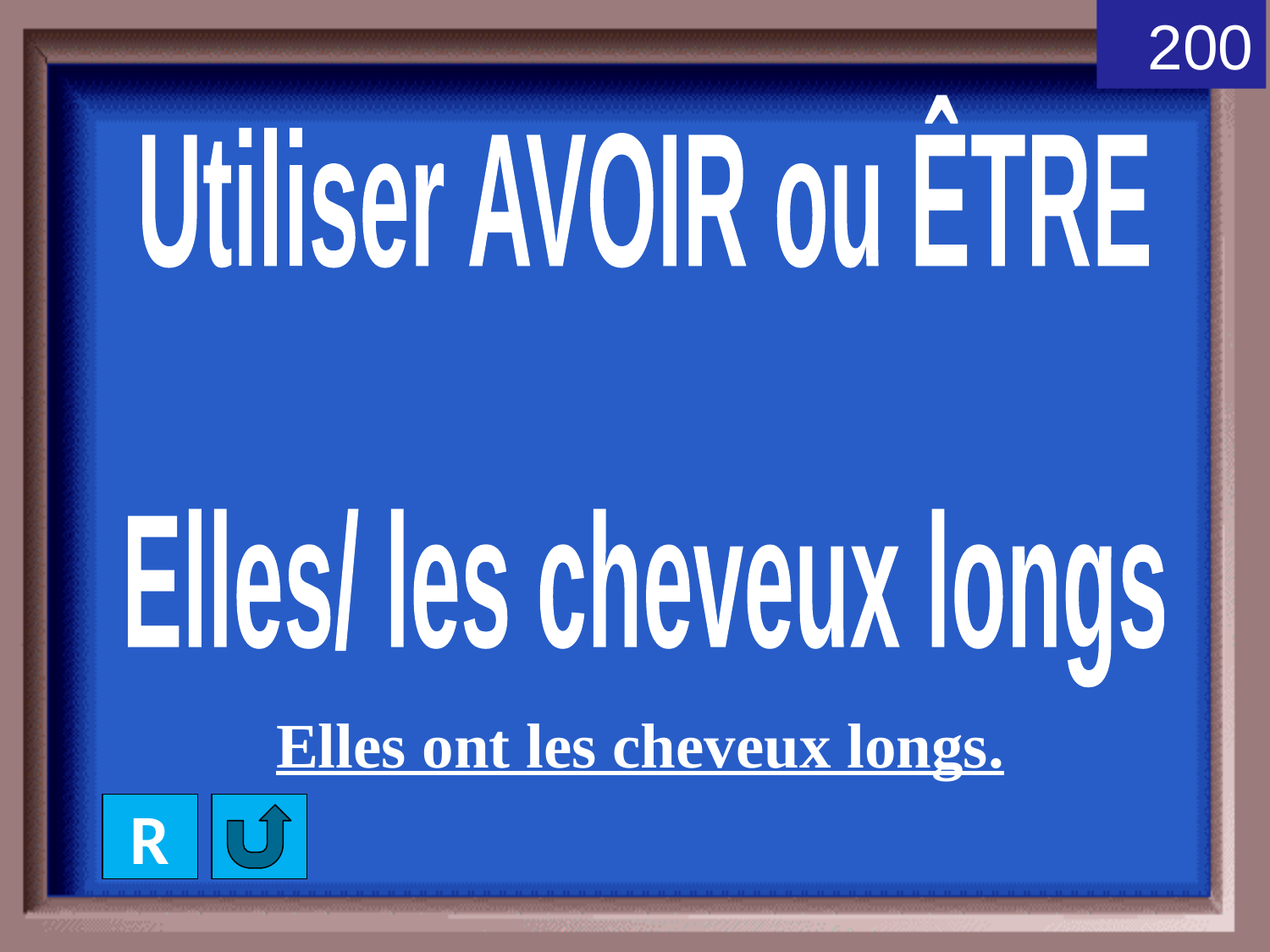

200
Utiliser AVOIR ou ÊTRE

Elles/ les cheveux longs
Elles ont les cheveux longs.
R